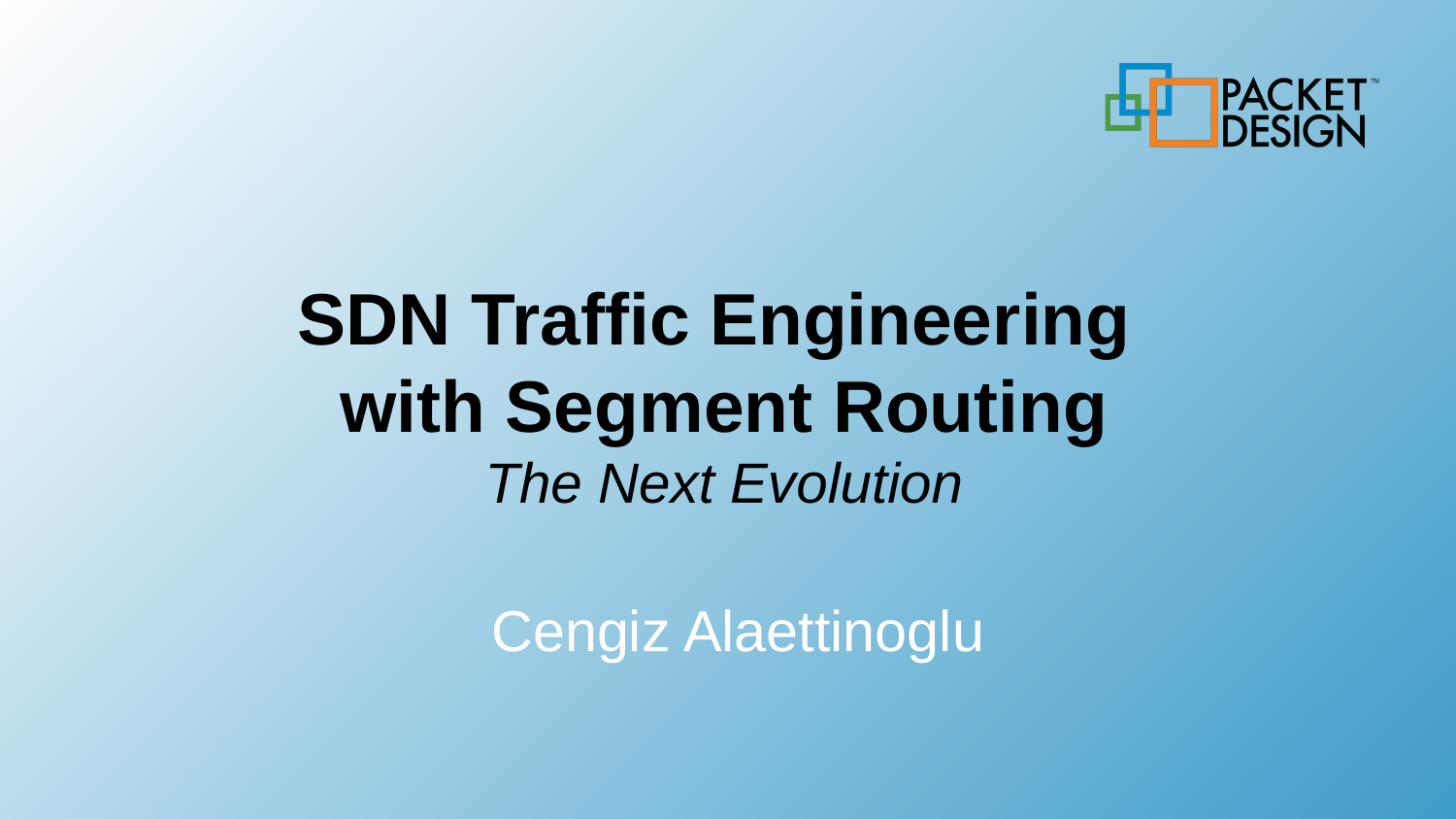

# SDN Traffic Engineering with Segment Routing The Next Evolution
Cengiz Alaettinoglu